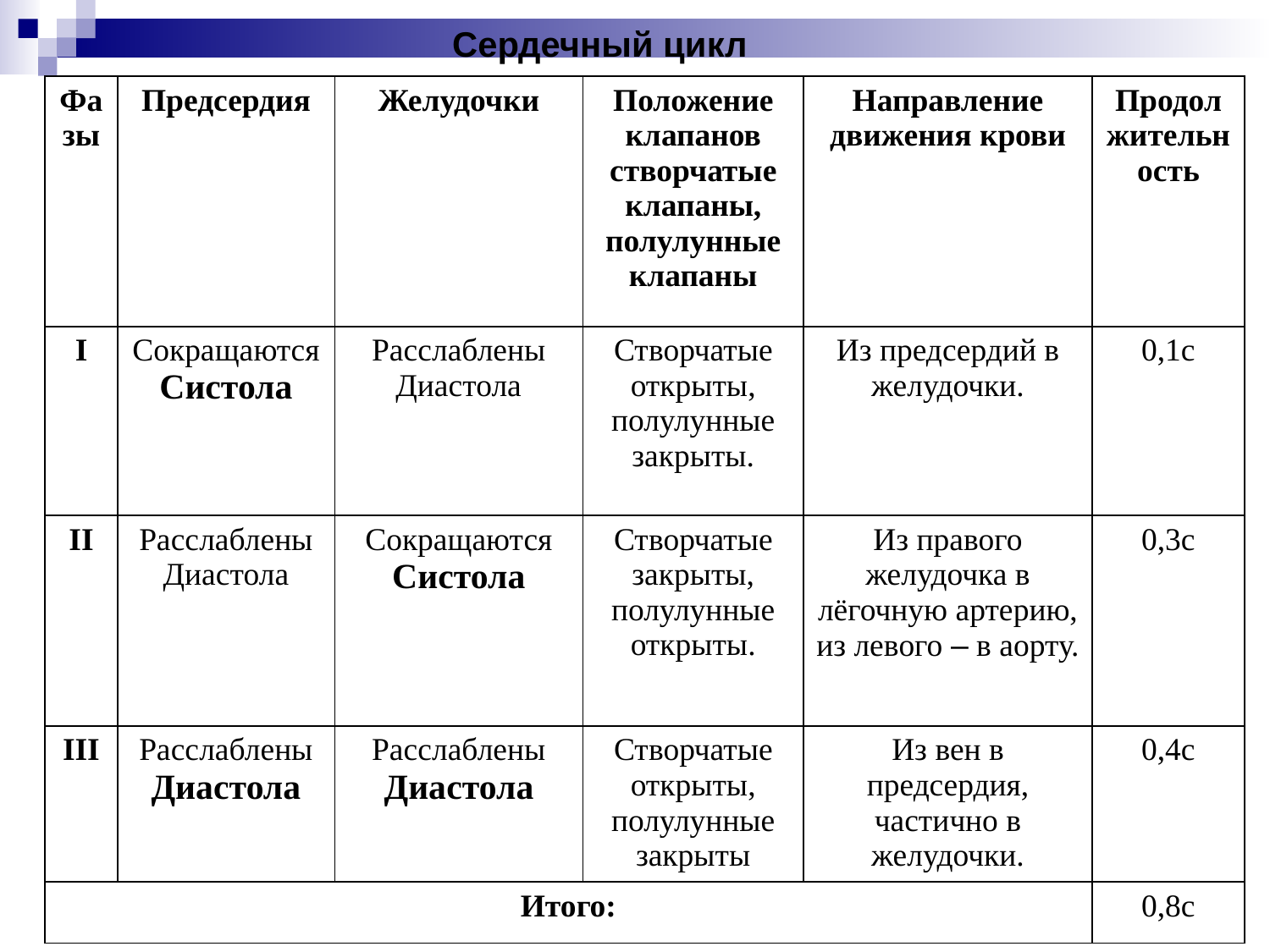

Сердечный цикл
| Фазы | Предсердия | Желудочки | Положение клапанов створчатые клапаны, полулунные клапаны | Направление движения крови | Продолжительность |
| --- | --- | --- | --- | --- | --- |
| I | Сокращаются Систола | Расслаблены Диастола | Створчатые открыты, полулунные закрыты. | Из предсердий в желудочки. | 0,1с |
| II | Расслаблены Диастола | Сокращаются Систола | Створчатые закрыты, полулунные открыты. | Из правого желудочка в лёгочную артерию, из левого – в аорту. | 0,3с |
| III | Расслаблены Диастола | Расслаблены Диастола | Створчатые открыты, полулунные закрыты | Из вен в предсердия, частично в желудочки. | 0,4с |
| Итого: |  |  |  |  | 0,8с |